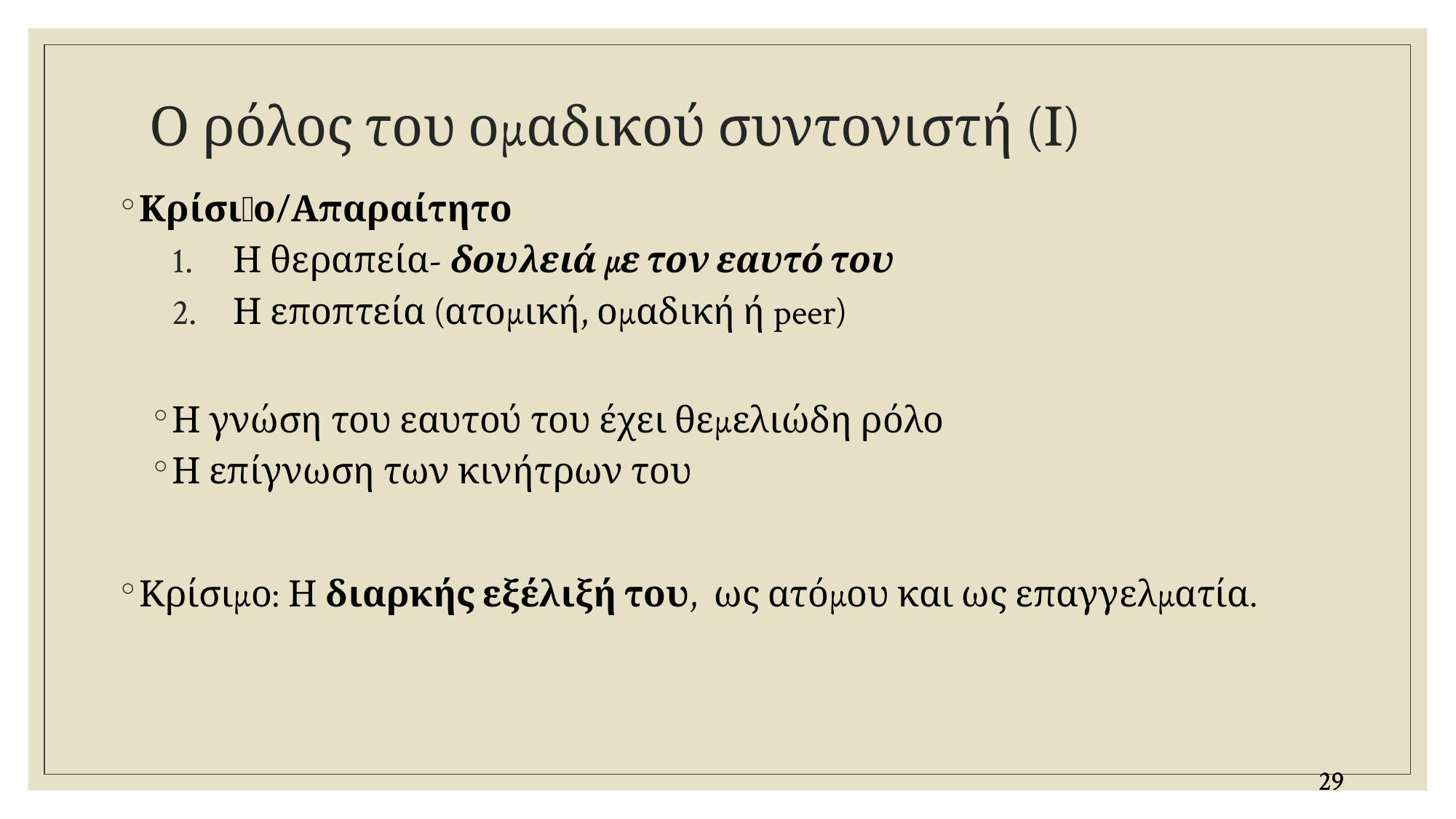

# Ο ρόλος του ομαδικού συντονιστή (Ι)
Κρίσιμο/Απαραίτητο
Η θεραπεία- δουλειά με τον εαυτό του
Η εποπτεία (ατομική, ομαδική ή peer)

Η γνώση του εαυτού του έχει θεμελιώδη ρόλο
Η επίγνωση των κινήτρων του

Κρίσιμο: Η διαρκής εξέλιξή του,  ως ατόμου και ως επαγγελματία.
29
29
29